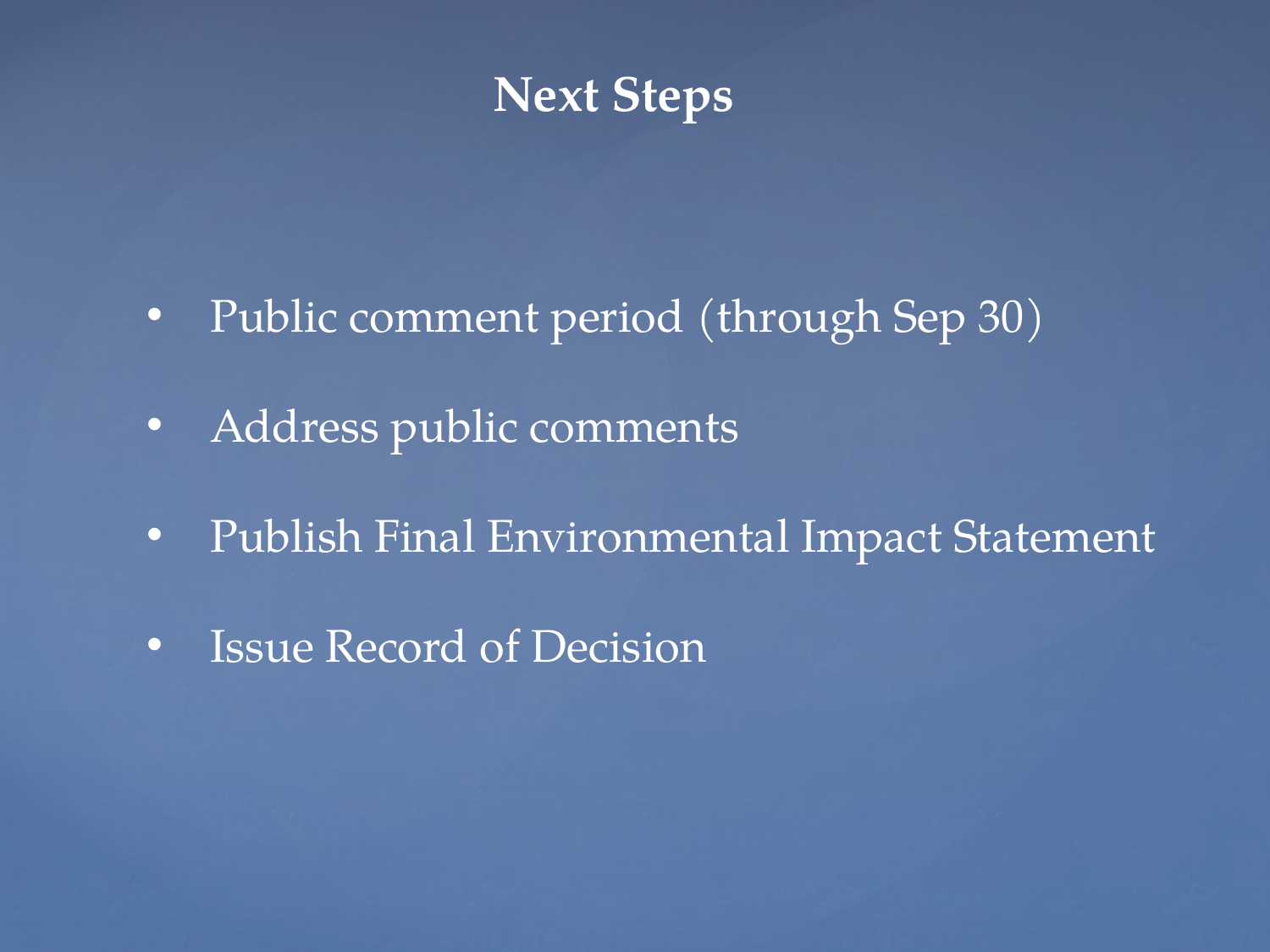

Next Steps
Public comment period (through Sep 30)
Address public comments
Publish Final Environmental Impact Statement
Issue Record of Decision